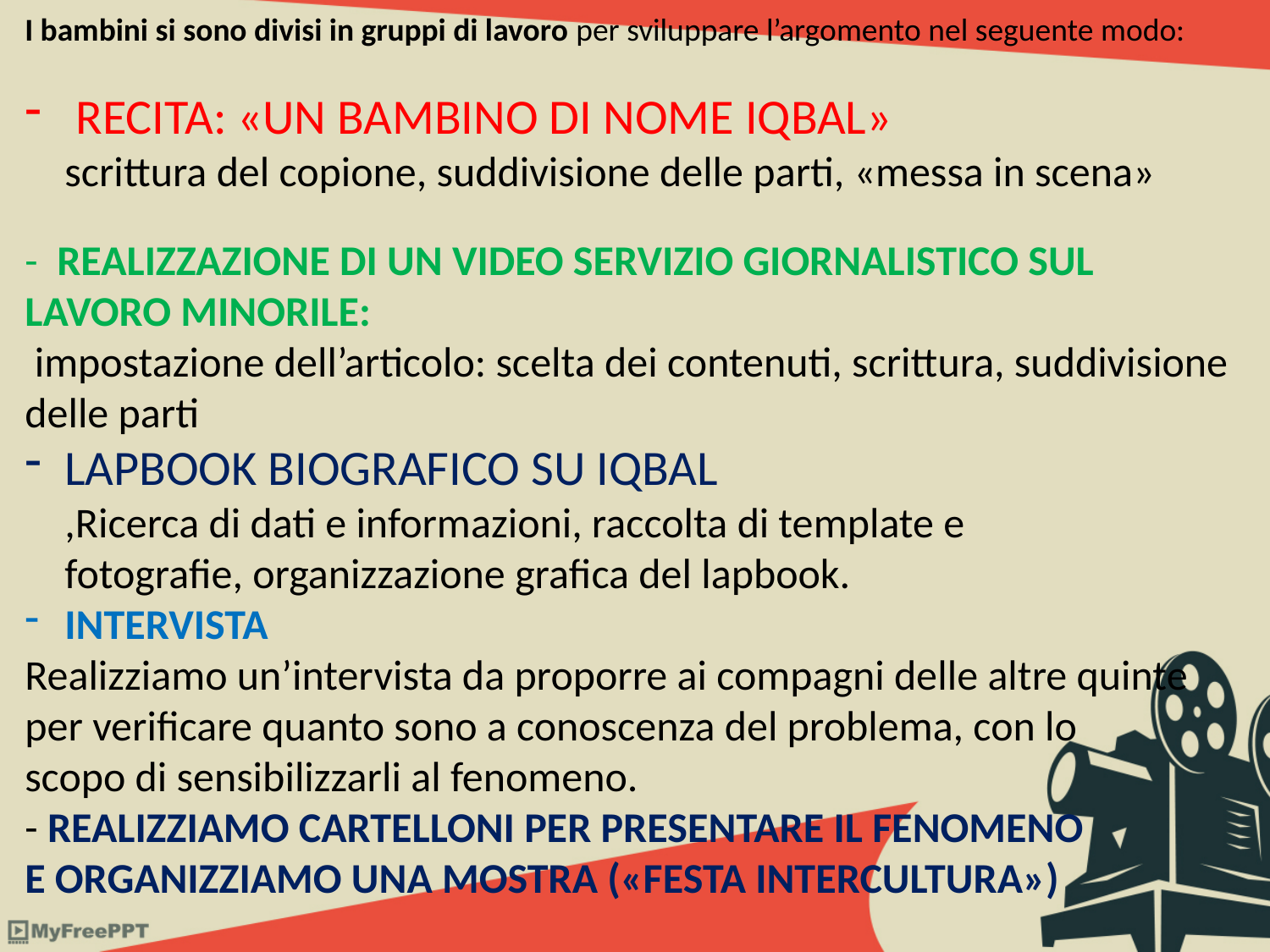

I bambini si sono divisi in gruppi di lavoro per sviluppare l’argomento nel seguente modo:

 RECITA: «UN BAMBINO DI NOME IQBAL»
scrittura del copione, suddivisione delle parti, «messa in scena»
-  REALIZZAZIONE DI UN VIDEO SERVIZIO GIORNALISTICO SUL LAVORO MINORILE:
 impostazione dell’articolo: scelta dei contenuti, scrittura, suddivisione delle parti
LAPBOOK BIOGRAFICO SU IQBAL
,Ricerca di dati e informazioni, raccolta di template e
fotografie, organizzazione grafica del lapbook.
INTERVISTA
Realizziamo un’intervista da proporre ai compagni delle altre quinte
per verificare quanto sono a conoscenza del problema, con lo
scopo di sensibilizzarli al fenomeno.
- REALIZZIAMO CARTELLONI PER PRESENTARE IL FENOMENO
E ORGANIZZIAMO UNA MOSTRA («FESTA INTERCULTURA»)